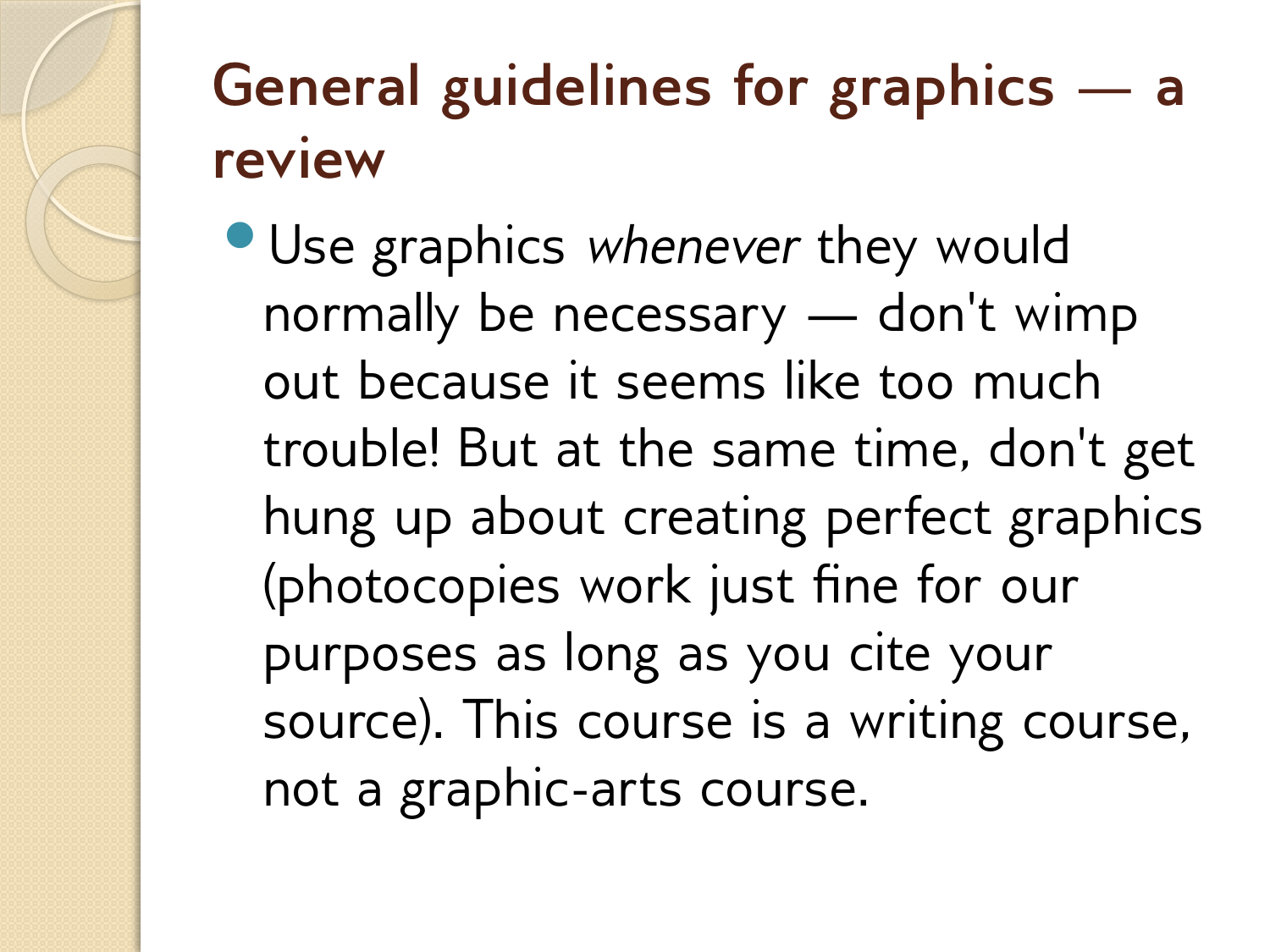

# General guidelines for graphics — a review
Use graphics whenever they would normally be necessary — don't wimp out because it seems like too much trouble! But at the same time, don't get hung up about creating perfect graphics (photocopies work just fine for our purposes as long as you cite your source). This course is a writing course, not a graphic-arts course.